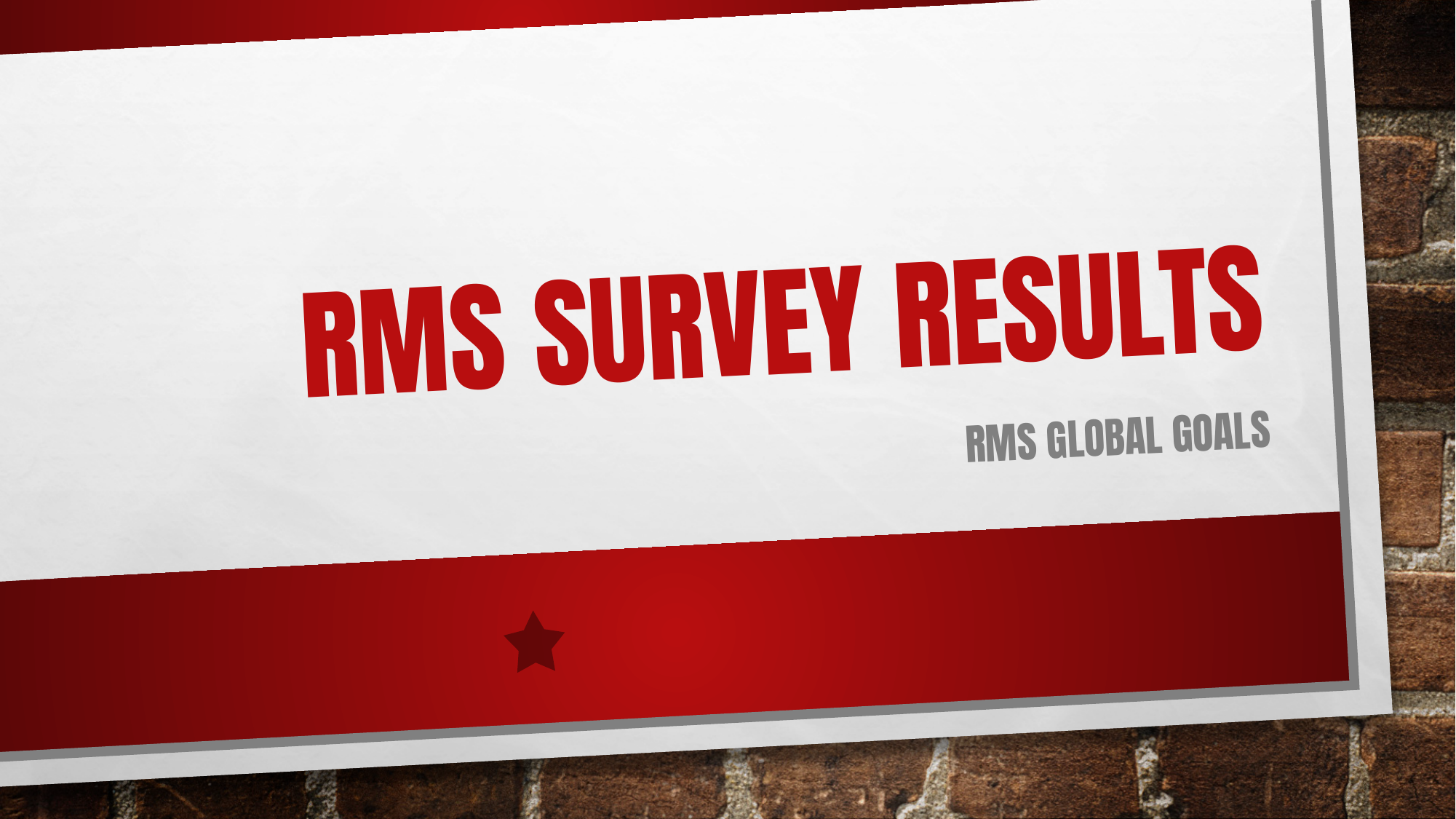

# RMS Survey Results
RMS Global Goals